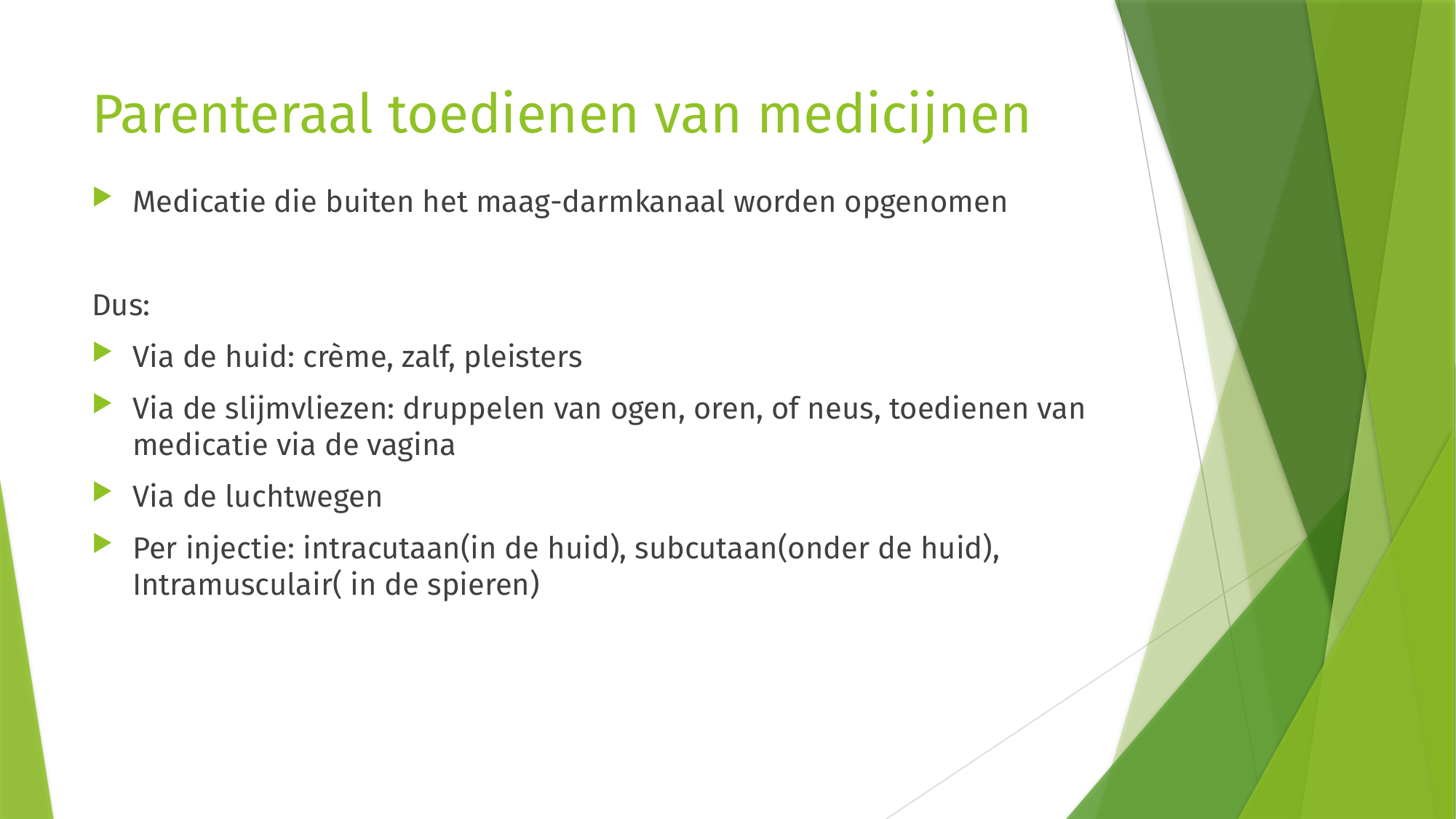

# Parenteraal toedienen van medicijnen
Medicatie die buiten het maag-darmkanaal worden opgenomen

Dus:
Via de huid: crème, zalf, pleisters
Via de slijmvliezen: druppelen van ogen, oren, of neus, toedienen van medicatie via de vagina
Via de luchtwegen
Per injectie: intracutaan(in de huid), subcutaan(onder de huid), Intramusculair( in de spieren)